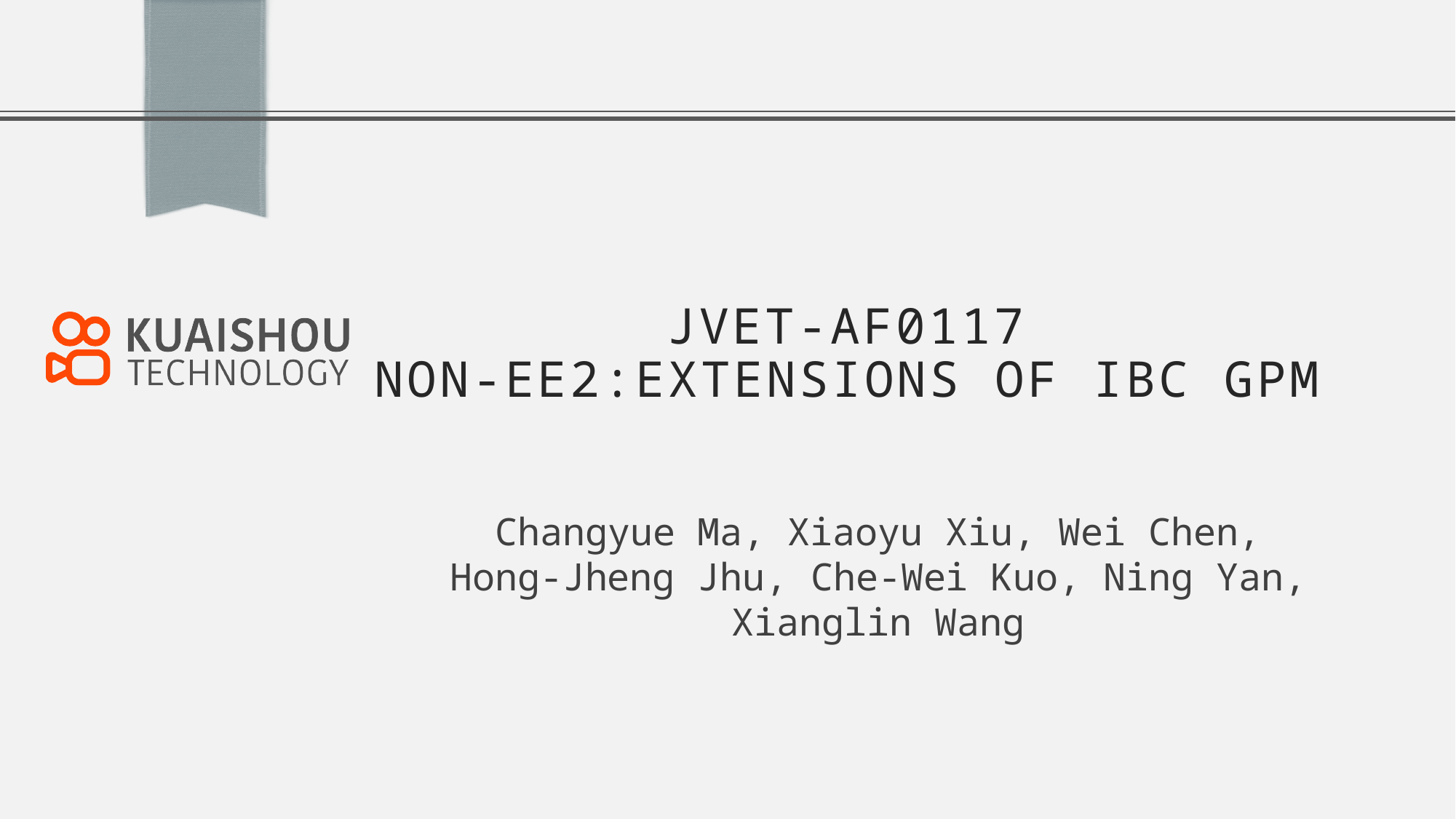

# JVET-aF0117 Non-EE2:ExtensionS of IBC GPM
Changyue Ma, Xiaoyu Xiu, Wei Chen, Hong-Jheng Jhu, Che-Wei Kuo, Ning Yan, Xianglin Wang